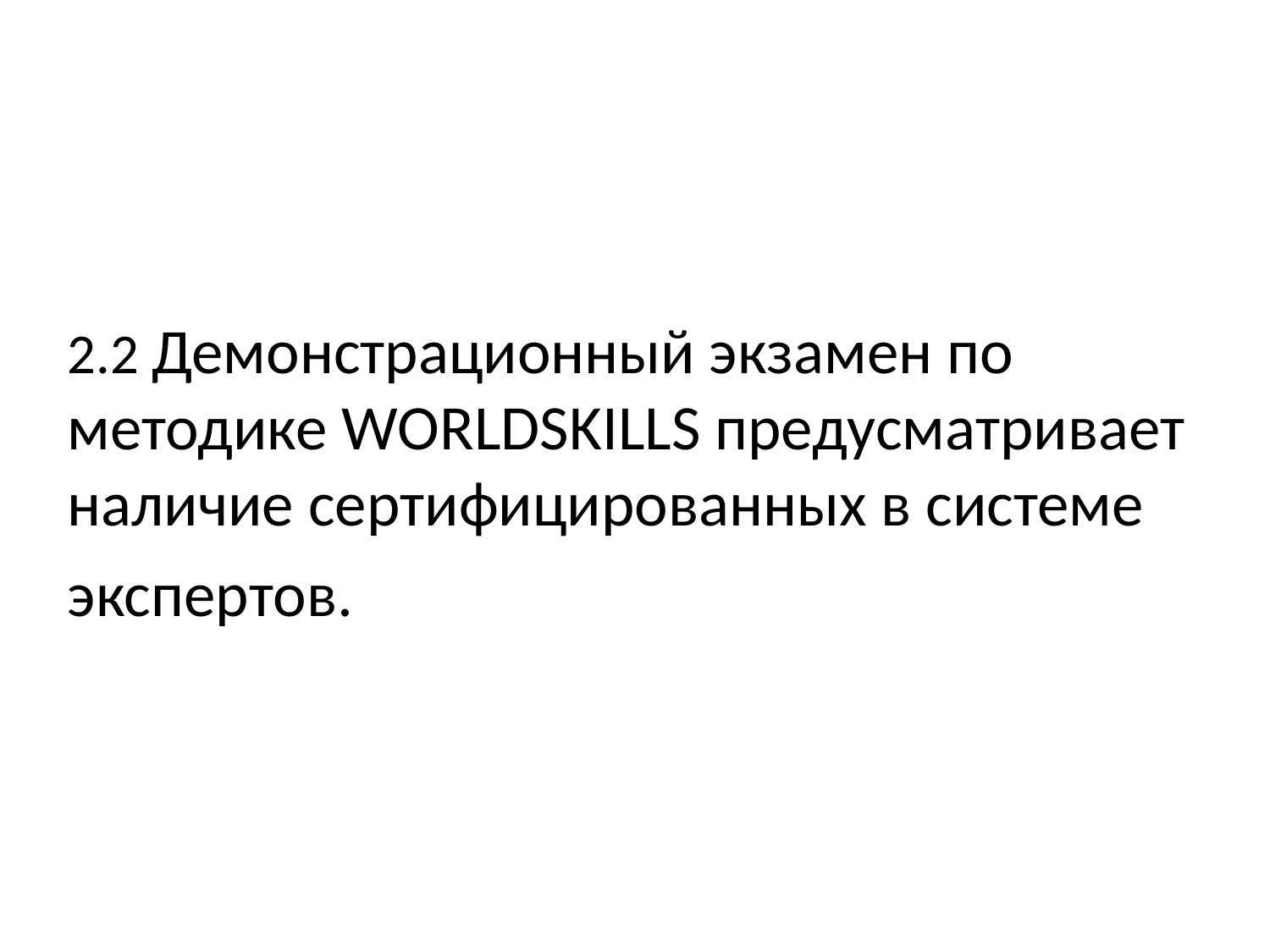

# 2.2 Демонстрационный экзамен по методике WORLDSKILLS предусматривает наличие сертифицированных в системе экспертов.